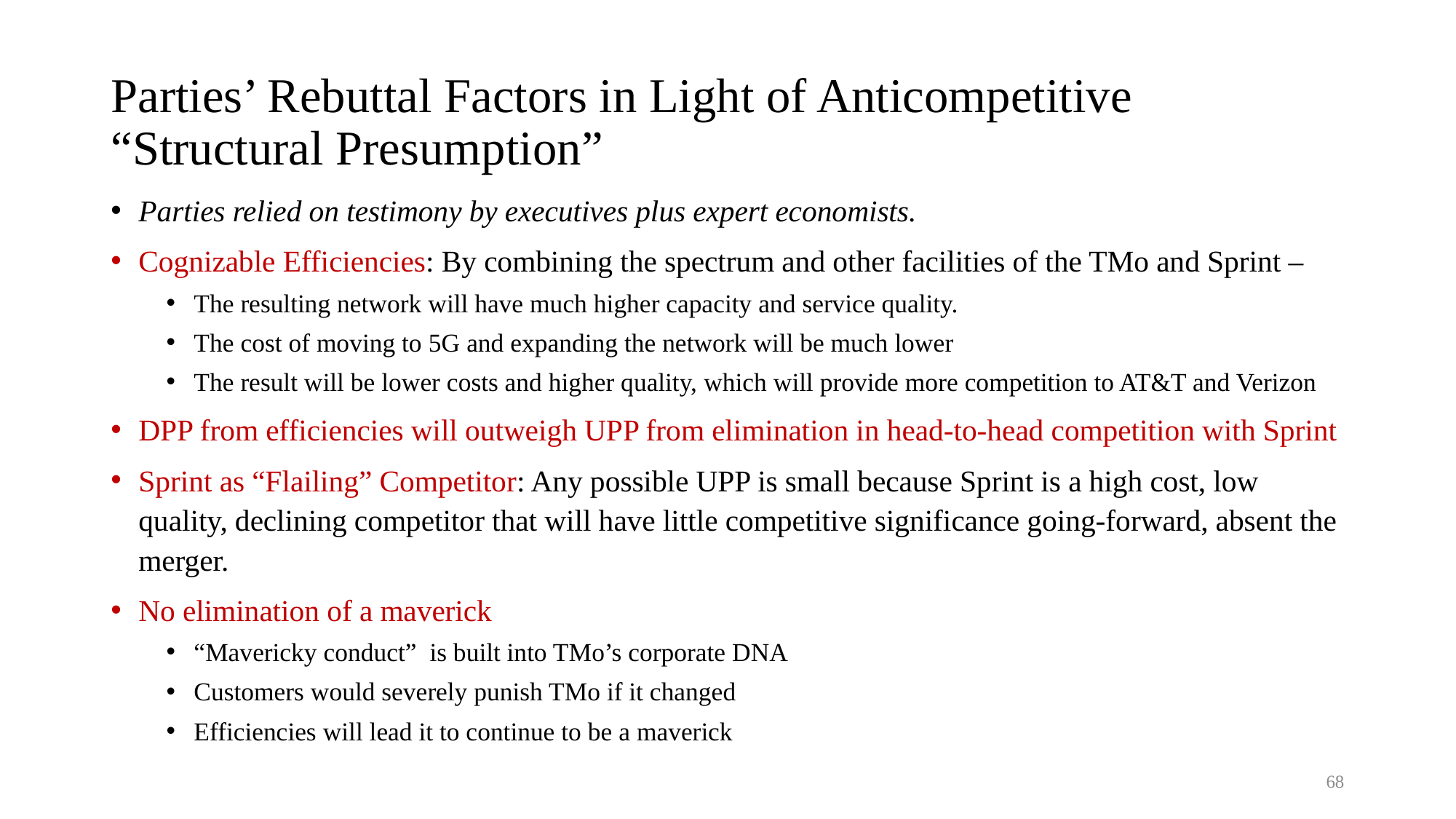

# Parties’ Rebuttal Factors in Light of Anticompetitive “Structural Presumption”
Parties relied on testimony by executives plus expert economists.
Cognizable Efficiencies: By combining the spectrum and other facilities of the TMo and Sprint –
The resulting network will have much higher capacity and service quality.
The cost of moving to 5G and expanding the network will be much lower
The result will be lower costs and higher quality, which will provide more competition to AT&T and Verizon
DPP from efficiencies will outweigh UPP from elimination in head-to-head competition with Sprint
Sprint as “Flailing” Competitor: Any possible UPP is small because Sprint is a high cost, low quality, declining competitor that will have little competitive significance going-forward, absent the merger.
No elimination of a maverick
“Mavericky conduct”  is built into TMo’s corporate DNA
Customers would severely punish TMo if it changed
Efficiencies will lead it to continue to be a maverick

68